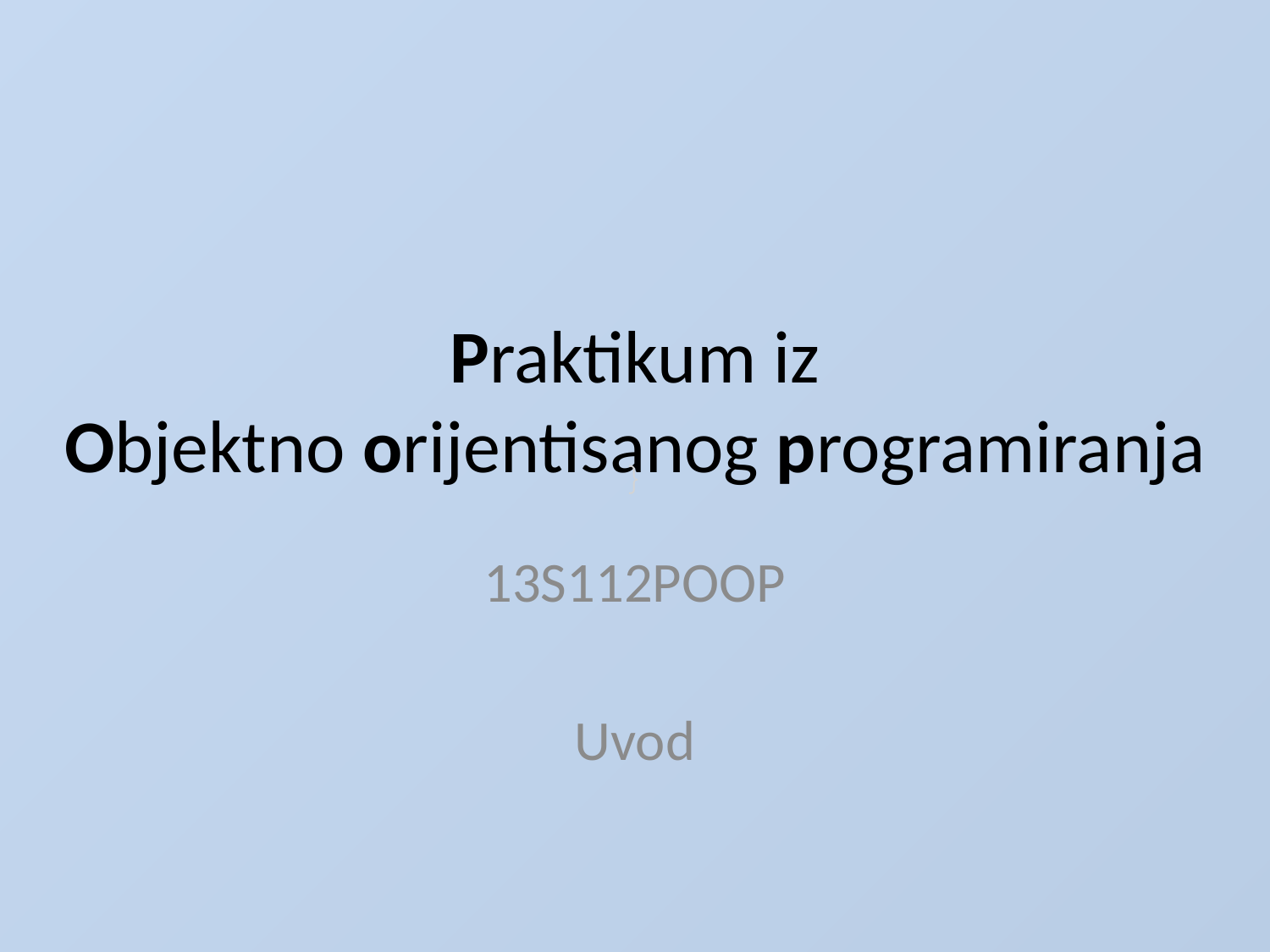

# Praktikum iz Objektno orijentisanog programiranja
}
13S112POOP

Uvod